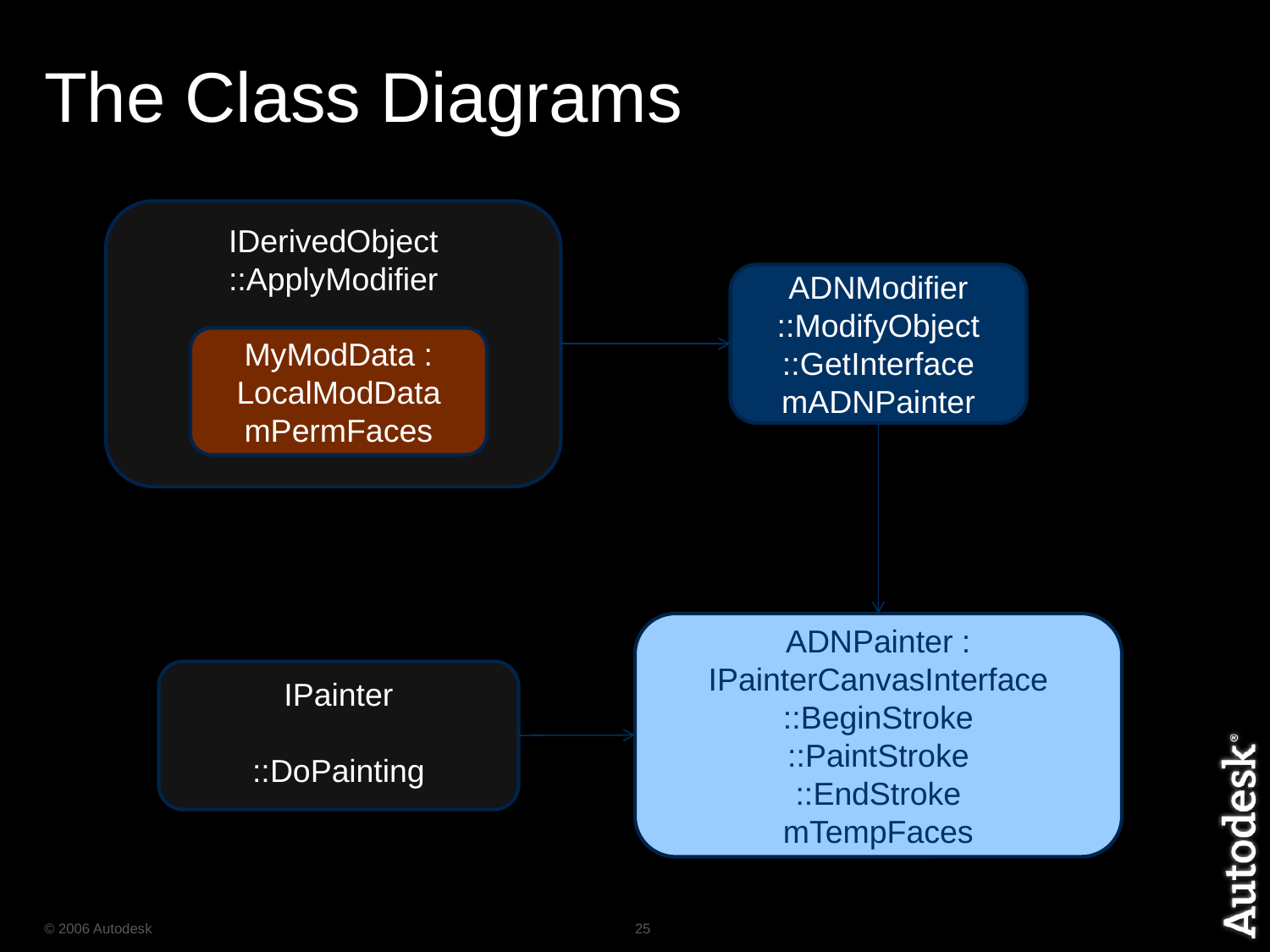

# The Class Diagrams
IDerivedObject
::ApplyModifier
ADNModifier
::ModifyObject
::GetInterface
mADNPainter
MyModData : LocalModData
mPermFaces
ADNPainter : IPainterCanvasInterface
::BeginStroke
::PaintStroke
::EndStroke
mTempFaces
IPainter

::DoPainting